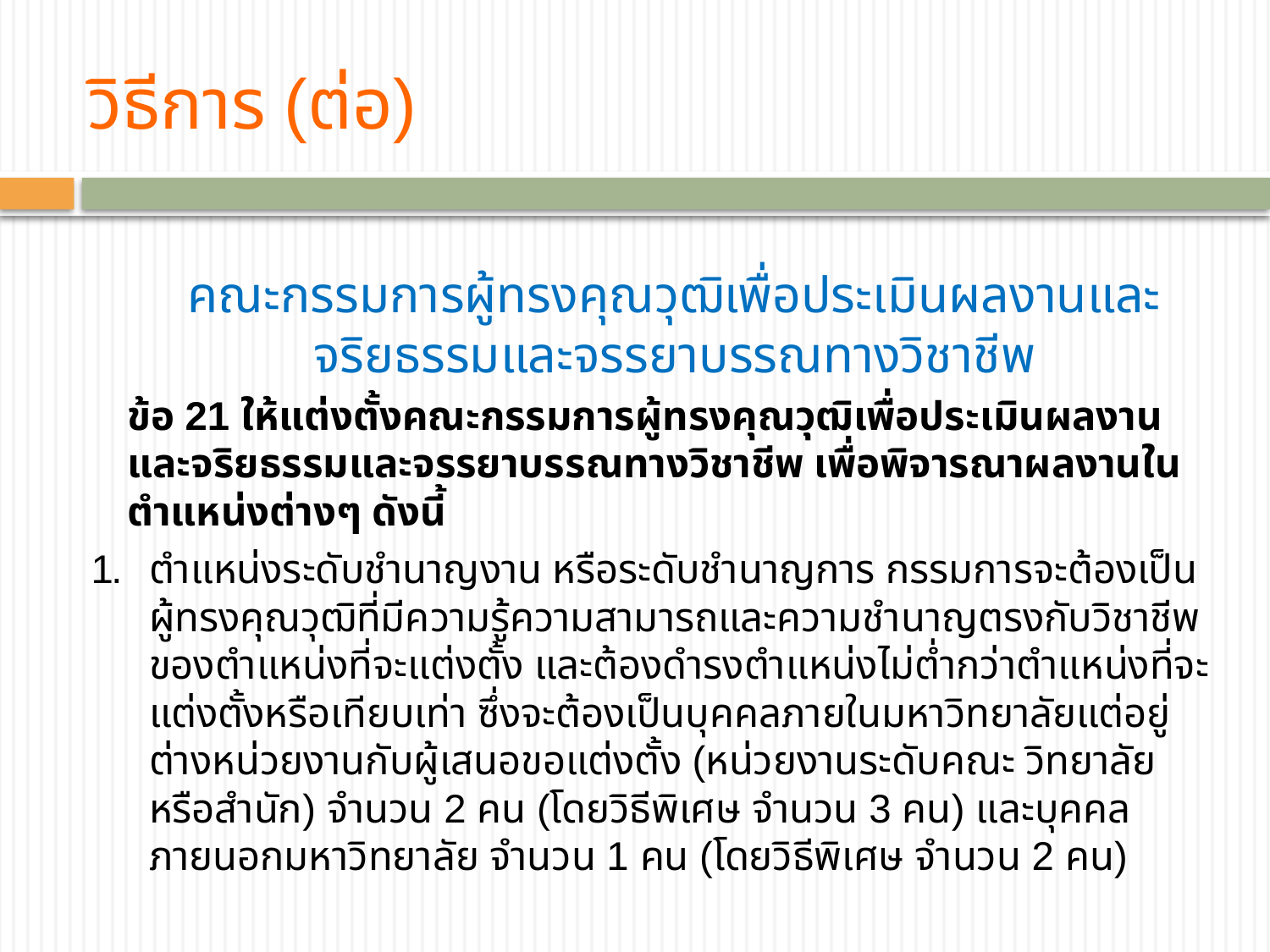

# วิธีการ (ต่อ)
คณะกรรมการผู้ทรงคุณวุฒิเพื่อประเมินผลงานและจริยธรรมและจรรยาบรรณทางวิชาชีพ
ข้อ 21 ให้แต่งตั้งคณะกรรมการผู้ทรงคุณวุฒิเพื่อประเมินผลงานและจริยธรรมและจรรยาบรรณทางวิชาชีพ เพื่อพิจารณาผลงานในตำแหน่งต่างๆ ดังนี้
ตำแหน่งระดับชำนาญงาน หรือระดับชำนาญการ กรรมการจะต้องเป็นผู้ทรงคุณวุฒิที่มีความรู้ความสามารถและความชำนาญตรงกับวิชาชีพของตำแหน่งที่จะแต่งตั้ง และต้องดำรงตำแหน่งไม่ต่ำกว่าตำแหน่งที่จะแต่งตั้งหรือเทียบเท่า ซึ่งจะต้องเป็นบุคคลภายในมหาวิทยาลัยแต่อยู่ต่างหน่วยงานกับผู้เสนอขอแต่งตั้ง (หน่วยงานระดับคณะ วิทยาลัย หรือสำนัก) จำนวน 2 คน (โดยวิธีพิเศษ จำนวน 3 คน) และบุคคลภายนอกมหาวิทยาลัย จำนวน 1 คน (โดยวิธีพิเศษ จำนวน 2 คน)